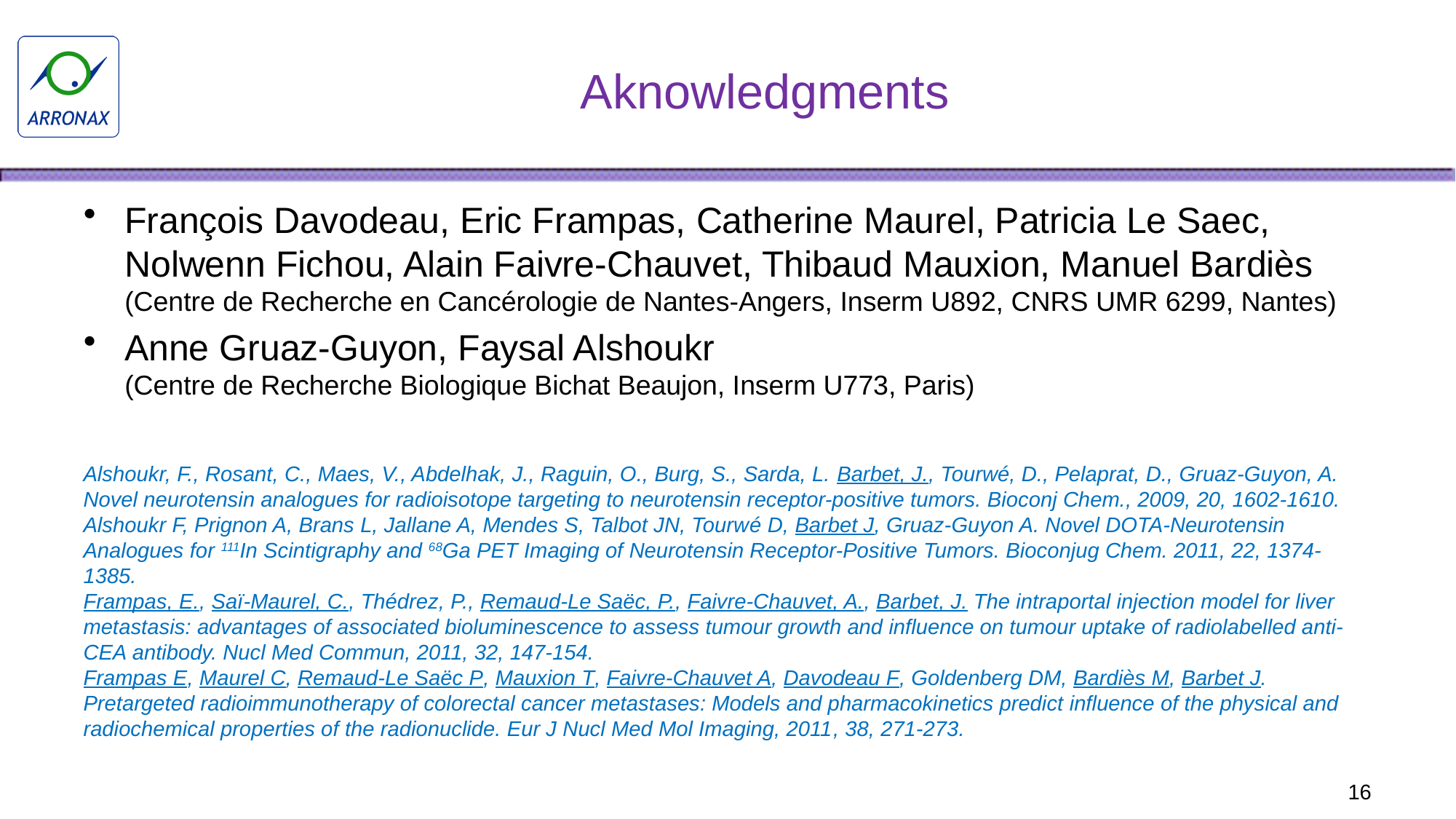

# Aknowledgments
François Davodeau, Eric Frampas, Catherine Maurel, Patricia Le Saec, Nolwenn Fichou, Alain Faivre-Chauvet, Thibaud Mauxion, Manuel Bardiès
(Centre de Recherche en Cancérologie de Nantes-Angers, Inserm U892, CNRS UMR 6299, Nantes)
Anne Gruaz-Guyon, Faysal Alshoukr
(Centre de Recherche Biologique Bichat Beaujon, Inserm U773, Paris)
Alshoukr, F., Rosant, C., Maes, V., Abdelhak, J., Raguin, O., Burg, S., Sarda, L. Barbet, J., Tourwé, D., Pelaprat, D., Gruaz-Guyon, A. Novel neurotensin analogues for radioisotope targeting to neurotensin receptor-positive tumors. Bioconj Chem., 2009, 20, 1602-1610.
Alshoukr F, Prignon A, Brans L, Jallane A, Mendes S, Talbot JN, Tourwé D, Barbet J, Gruaz-Guyon A. Novel DOTA-Neurotensin Analogues for 111In Scintigraphy and 68Ga PET Imaging of Neurotensin Receptor-Positive Tumors. Bioconjug Chem. 2011, 22, 1374-1385.
Frampas, E., Saï-Maurel, C., Thédrez, P., Remaud-Le Saëc, P., Faivre-Chauvet, A., Barbet, J. The intraportal injection model for liver metastasis: advantages of associated bioluminescence to assess tumour growth and influence on tumour uptake of radiolabelled anti-CEA antibody. Nucl Med Commun, 2011, 32, 147-154.
Frampas E, Maurel C, Remaud-Le Saëc P, Mauxion T, Faivre-Chauvet A, Davodeau F, Goldenberg DM, Bardiès M, Barbet J. Pretargeted radioimmunotherapy of colorectal cancer metastases: Models and pharmacokinetics predict influence of the physical and radiochemical properties of the radionuclide. Eur J Nucl Med Mol Imaging, 2011, 38, 271-273.
16